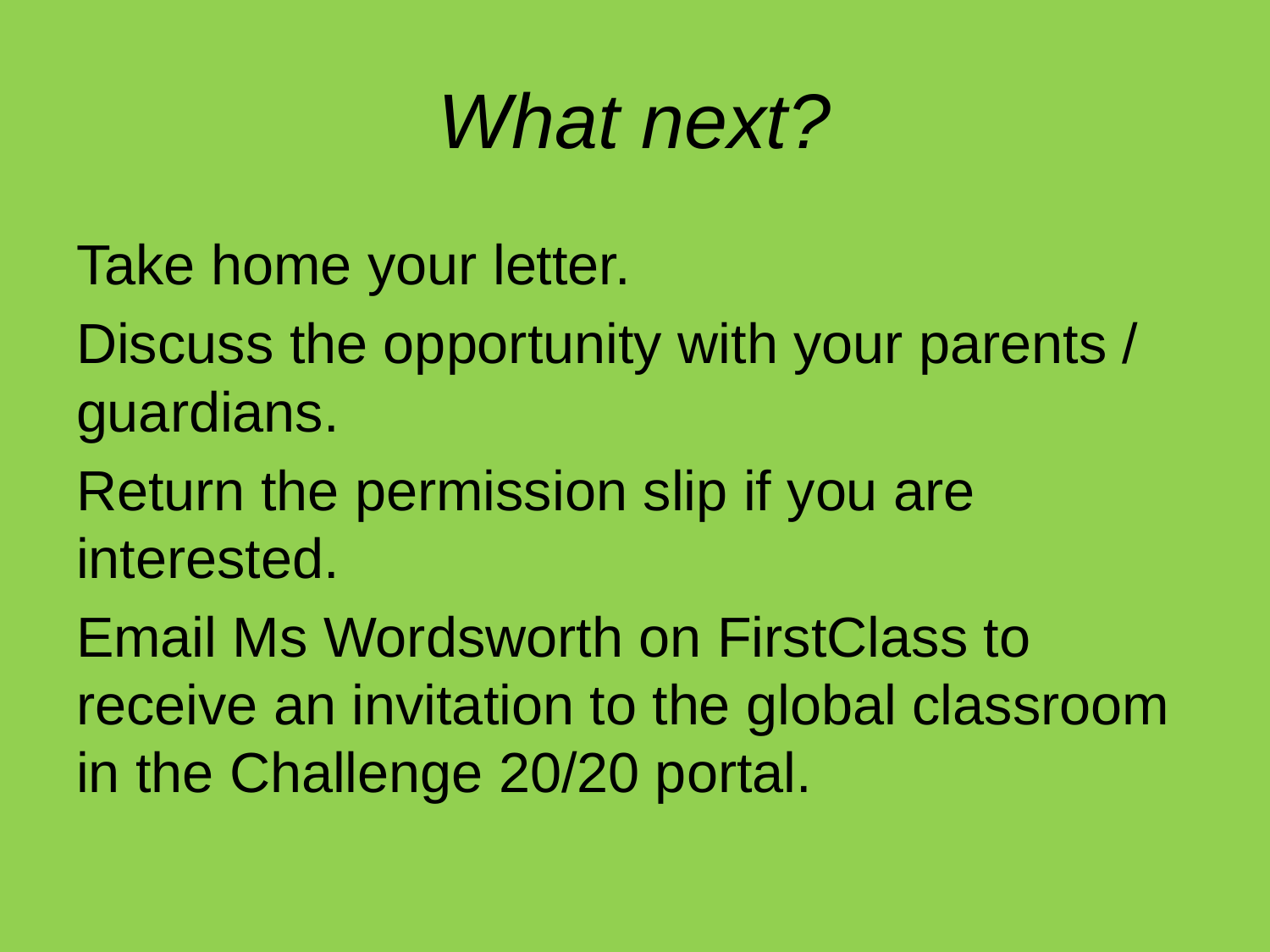

# What next?
Take home your letter.
Discuss the opportunity with your parents / guardians.
Return the permission slip if you are interested.
Email Ms Wordsworth on FirstClass to receive an invitation to the global classroom in the Challenge 20/20 portal.